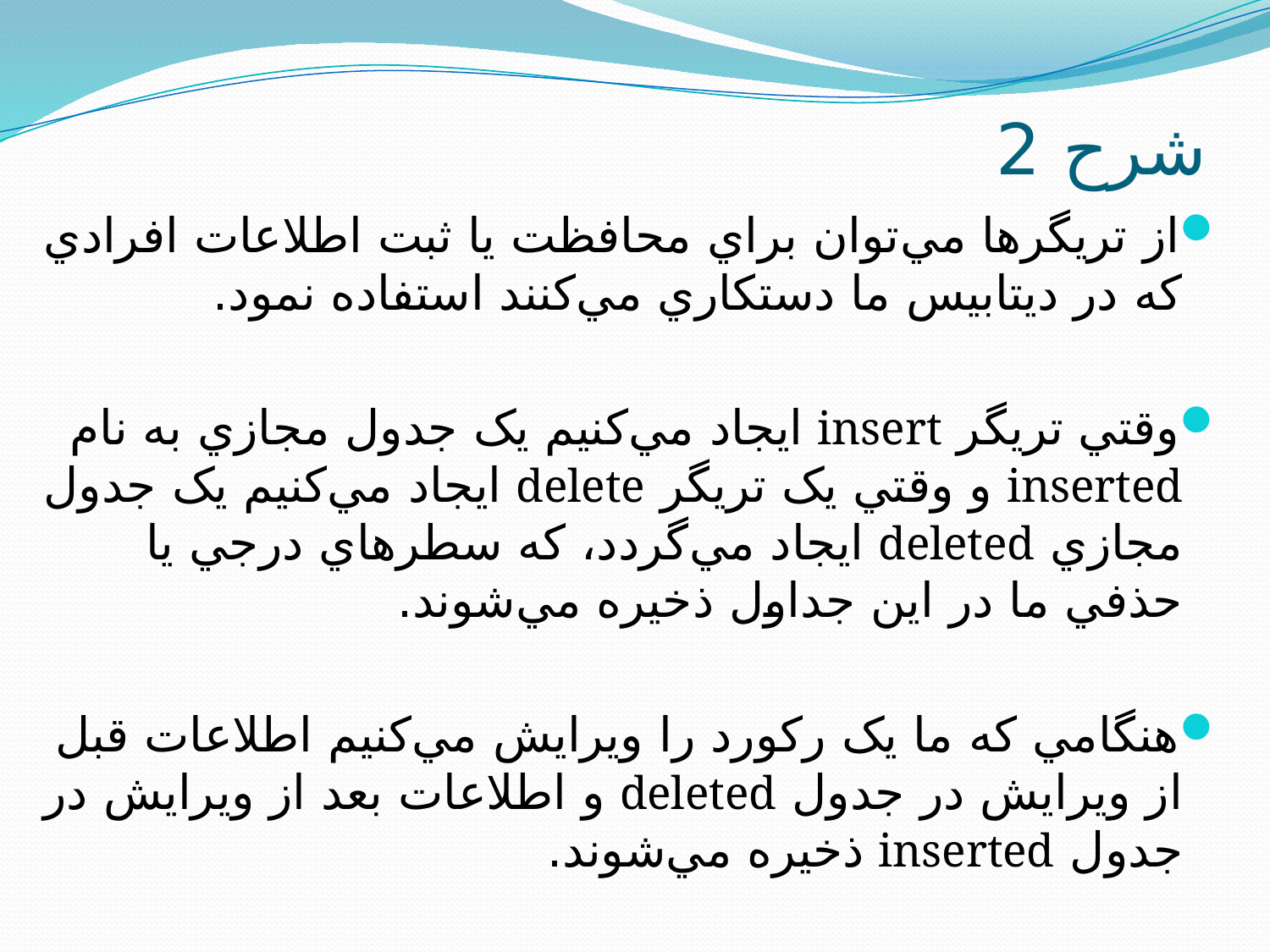

# شرح 2
از تريگرها مي‌توان براي محافظت يا ثبت اطلاعات افرادي که در ديتابيس ما دستکاري مي‌کنند استفاده نمود.

وقتي تريگر insert ايجاد مي‌کنيم يک جدول مجازي به نام inserted و وقتي يک تريگر delete ايجاد مي‌کنيم يک جدول مجازي deleted ايجاد مي‌گردد، که سطرهاي درجي يا حذفي ما در اين جداول ذخيره مي‌شوند.

هنگامي که ما يک رکورد را ويرايش مي‌کنيم اطلاعات قبل از ويرايش در جدول deleted و اطلاعات بعد از ويرايش در جدول inserted ذخيره مي‌شوند.